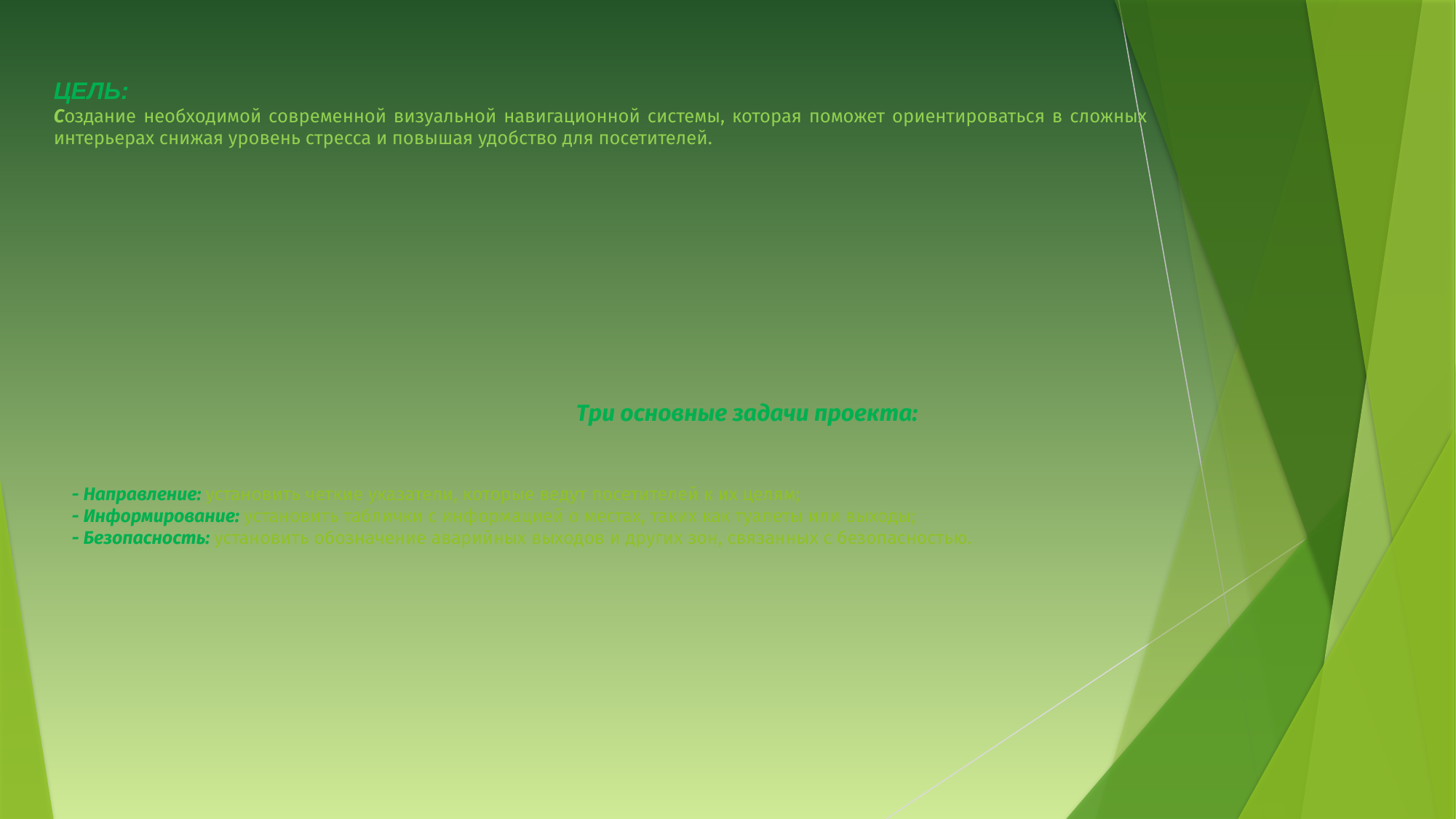

# ЦЕЛЬ: Создание необходимой современной визуальной навигационной системы, которая поможет ориентироваться в сложных интерьерах снижая уровень стресса и повышая удобство для посетителей.

Три основные задачи проекта:

- Направление: установить четкие указатели, которые ведут посетителей к их целям;
- Информирование: установить таблички с информацией о местах, таких как туалеты или выходы;
- Безопасность: установить обозначение аварийных выходов и других зон, связанных с безопасностью.